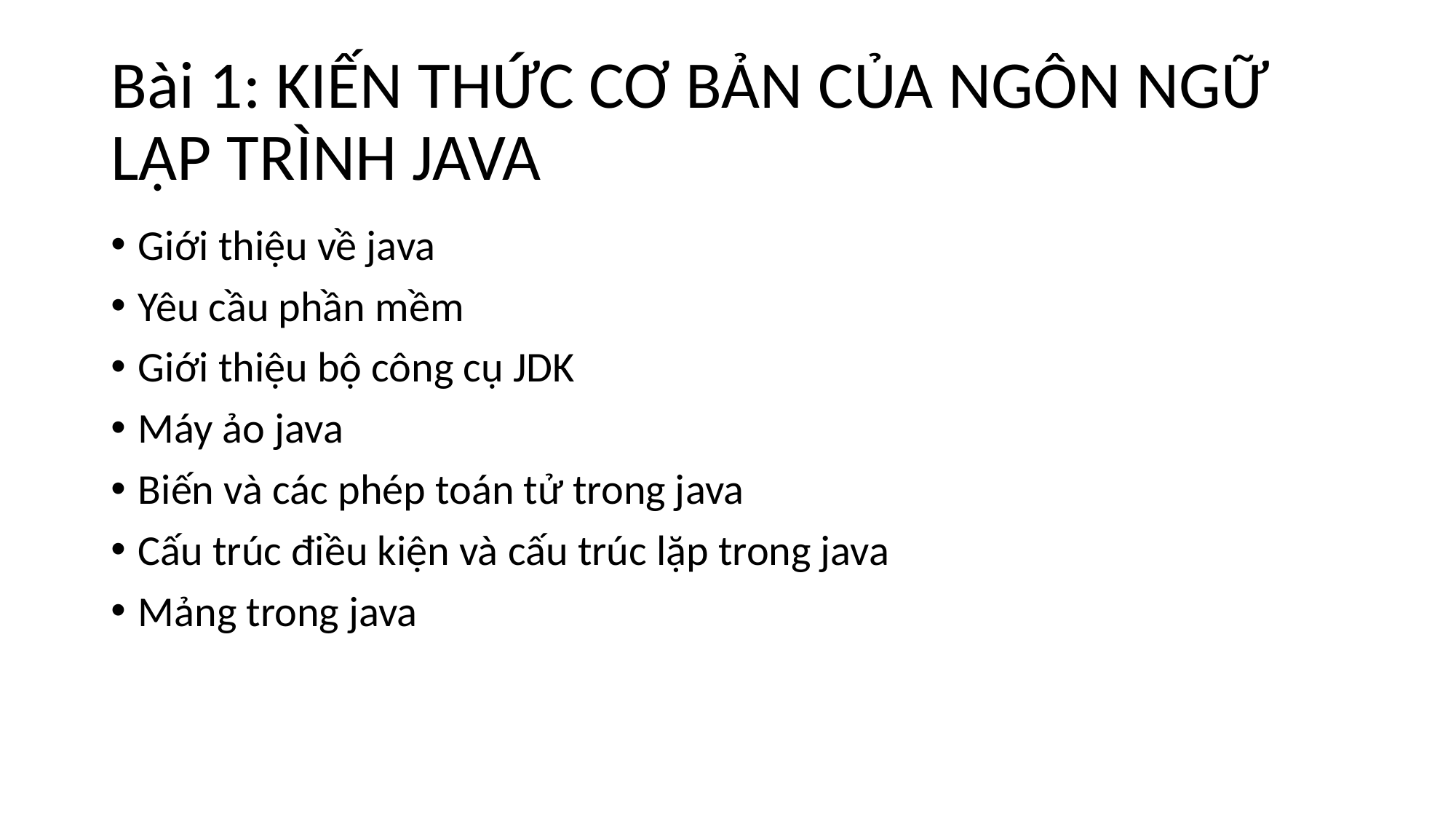

# Bài 1: KIẾN THỨC CƠ BẢN CỦA NGÔN NGỮ LẬP TRÌNH JAVA
Giới thiệu về java
Yêu cầu phần mềm
Giới thiệu bộ công cụ JDK
Máy ảo java
Biến và các phép toán tử trong java
Cấu trúc điều kiện và cấu trúc lặp trong java
Mảng trong java